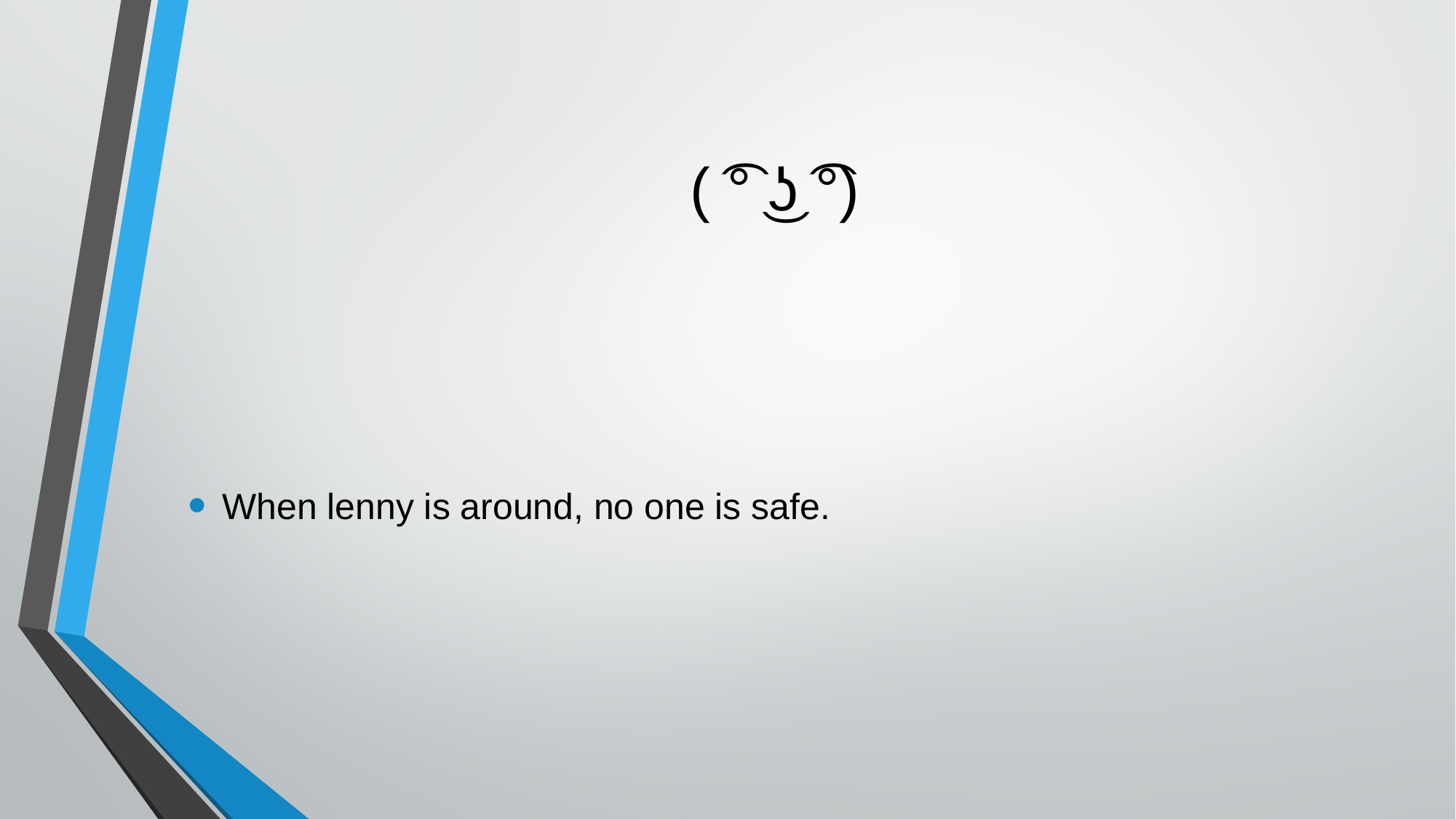

# ( ͡° ͜ʖ ͡°)
When lenny is around, no one is safe.